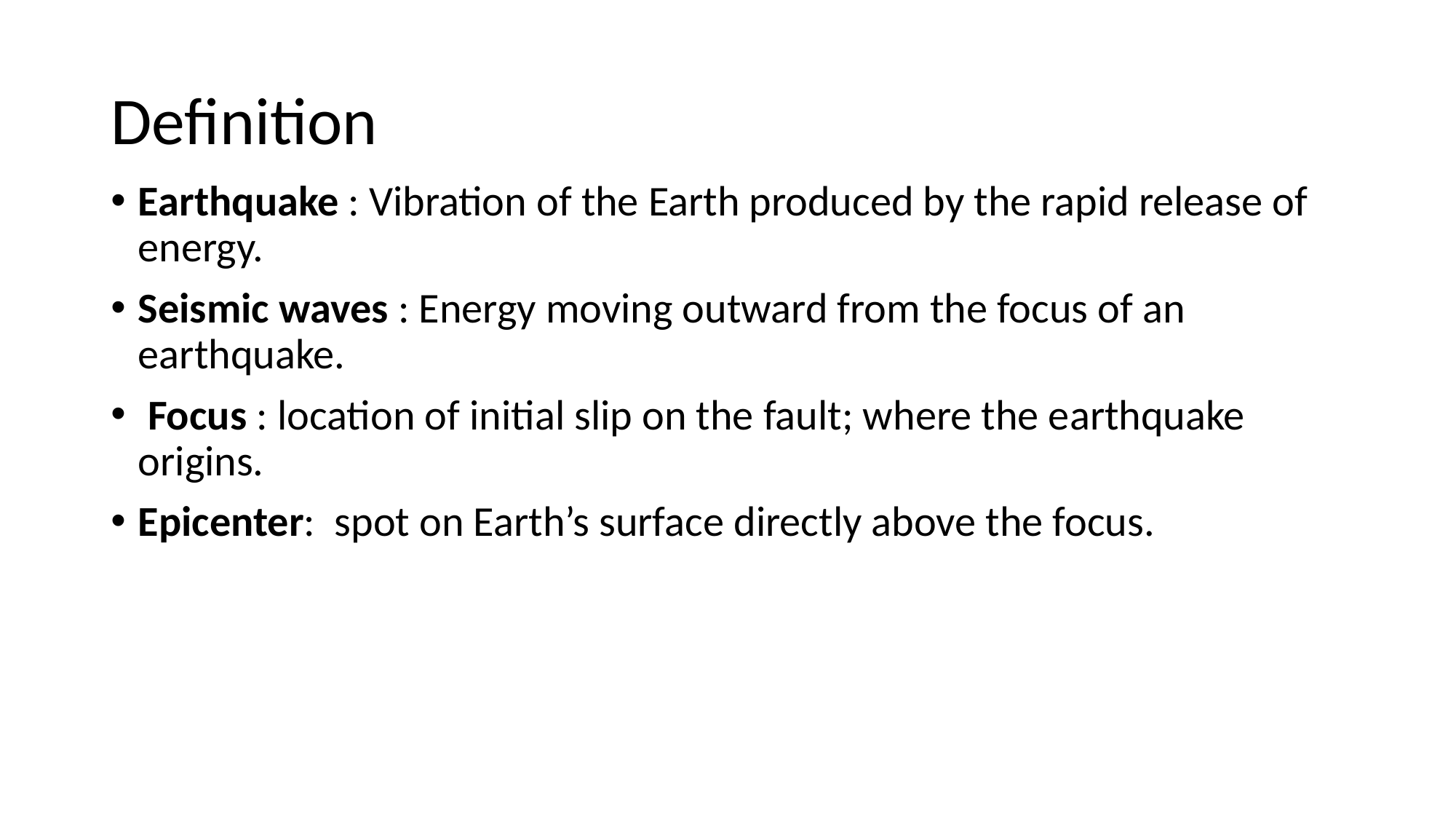

# Definition
Earthquake : Vibration of the Earth produced by the rapid release of energy.
Seismic waves : Energy moving outward from the focus of an earthquake.
 Focus : location of initial slip on the fault; where the earthquake origins.
Epicenter:  spot on Earth’s surface directly above the focus.